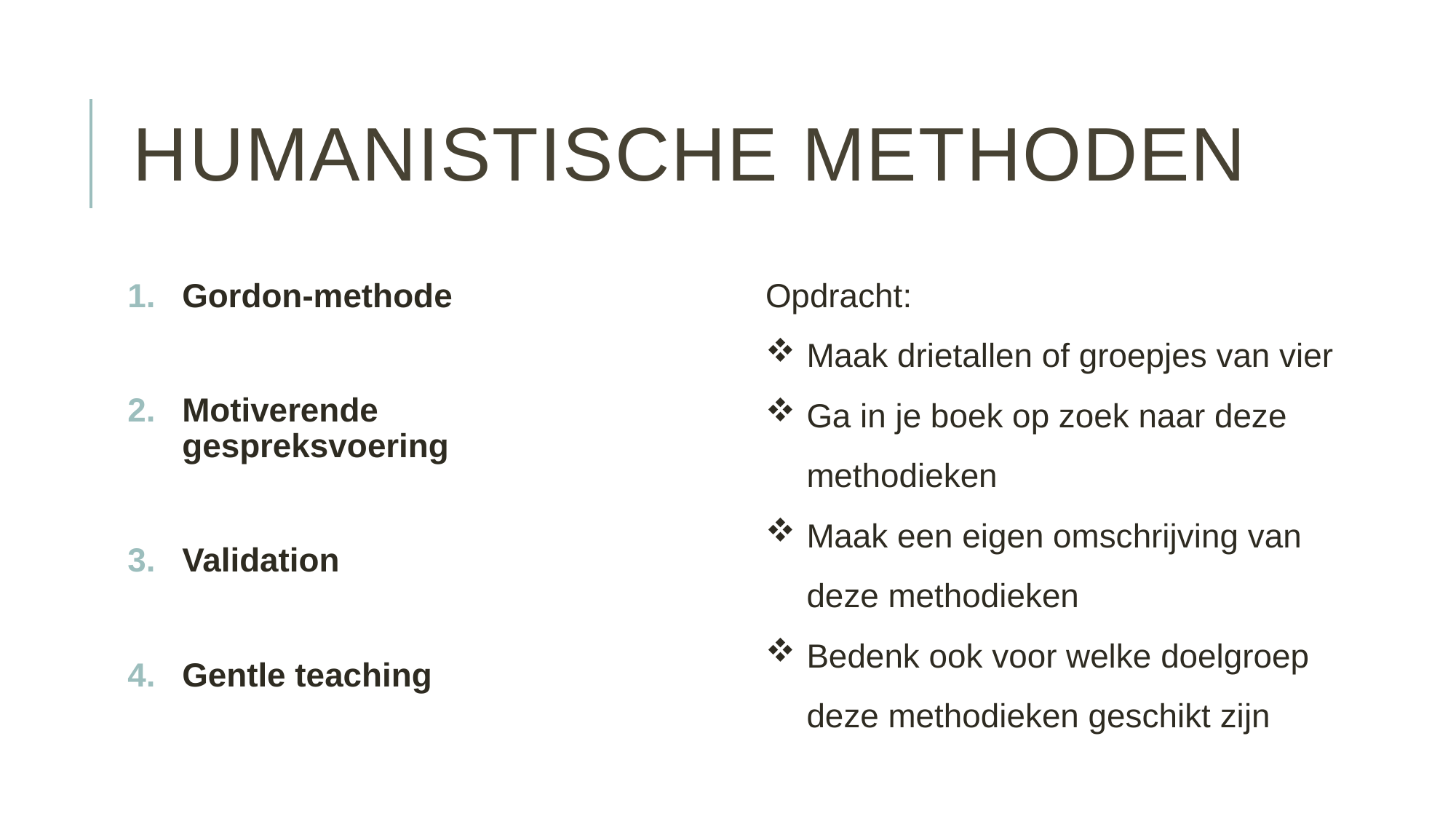

# Humanistische methoden
Opdracht:
Maak drietallen of groepjes van vier
Ga in je boek op zoek naar deze methodieken
Maak een eigen omschrijving van deze methodieken
Bedenk ook voor welke doelgroep deze methodieken geschikt zijn
Gordon-methode

Motiverende gespreksvoering

Validation

Gentle teaching